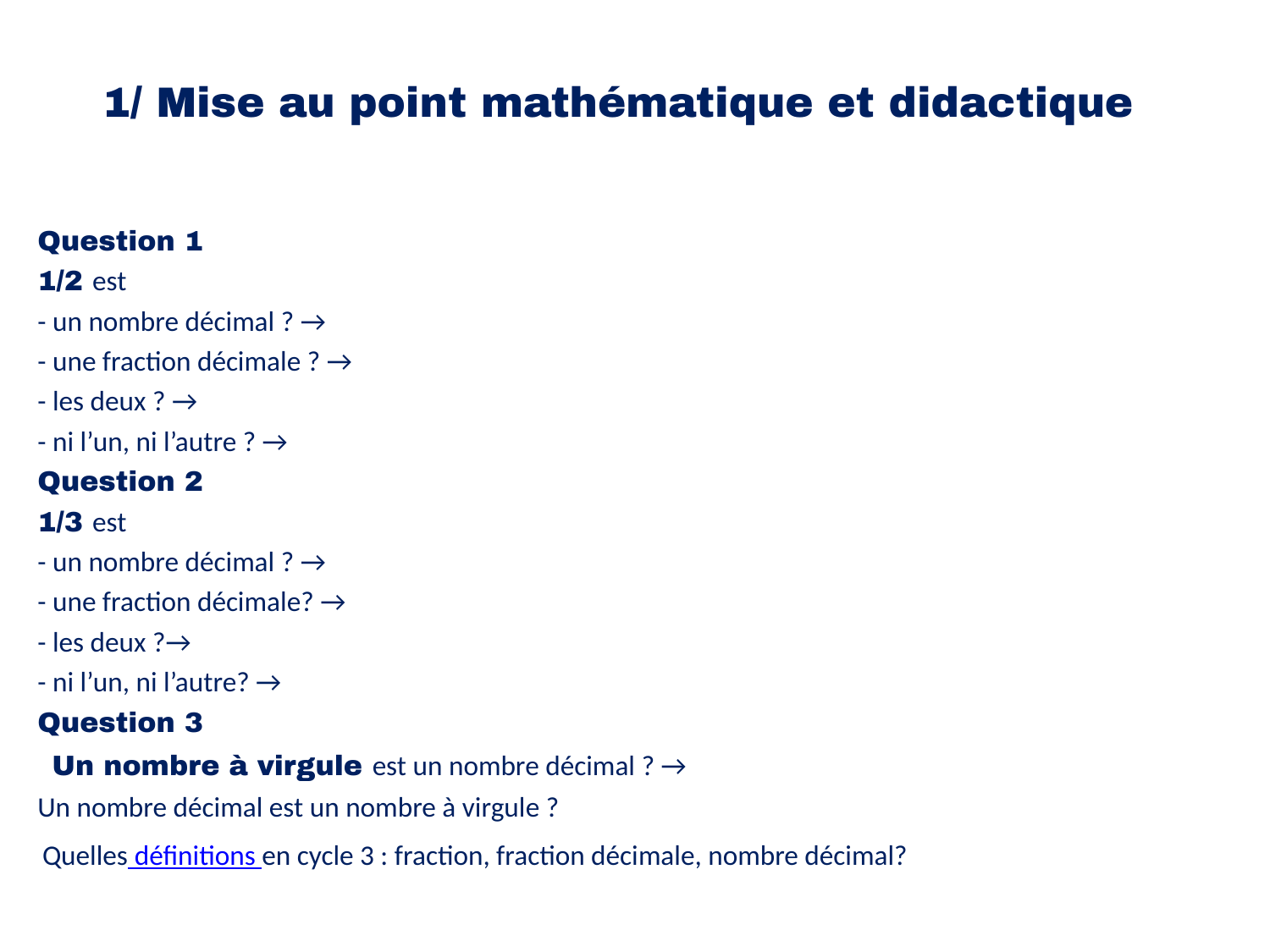

# 1/ Mise au point mathématique et didactique
Question 1
1/2 est
- un nombre décimal ? →
- une fraction décimale ? →
- les deux ? →
- ni l’un, ni l’autre ? →
Question 2
1/3 est
- un nombre décimal ? →
- une fraction décimale? →
- les deux ?→
- ni l’un, ni l’autre? →
Question 3
  Un nombre à virgule est un nombre décimal ? →
Un nombre décimal est un nombre à virgule ?

Quelles définitions en cycle 3 : fraction, fraction décimale, nombre décimal?